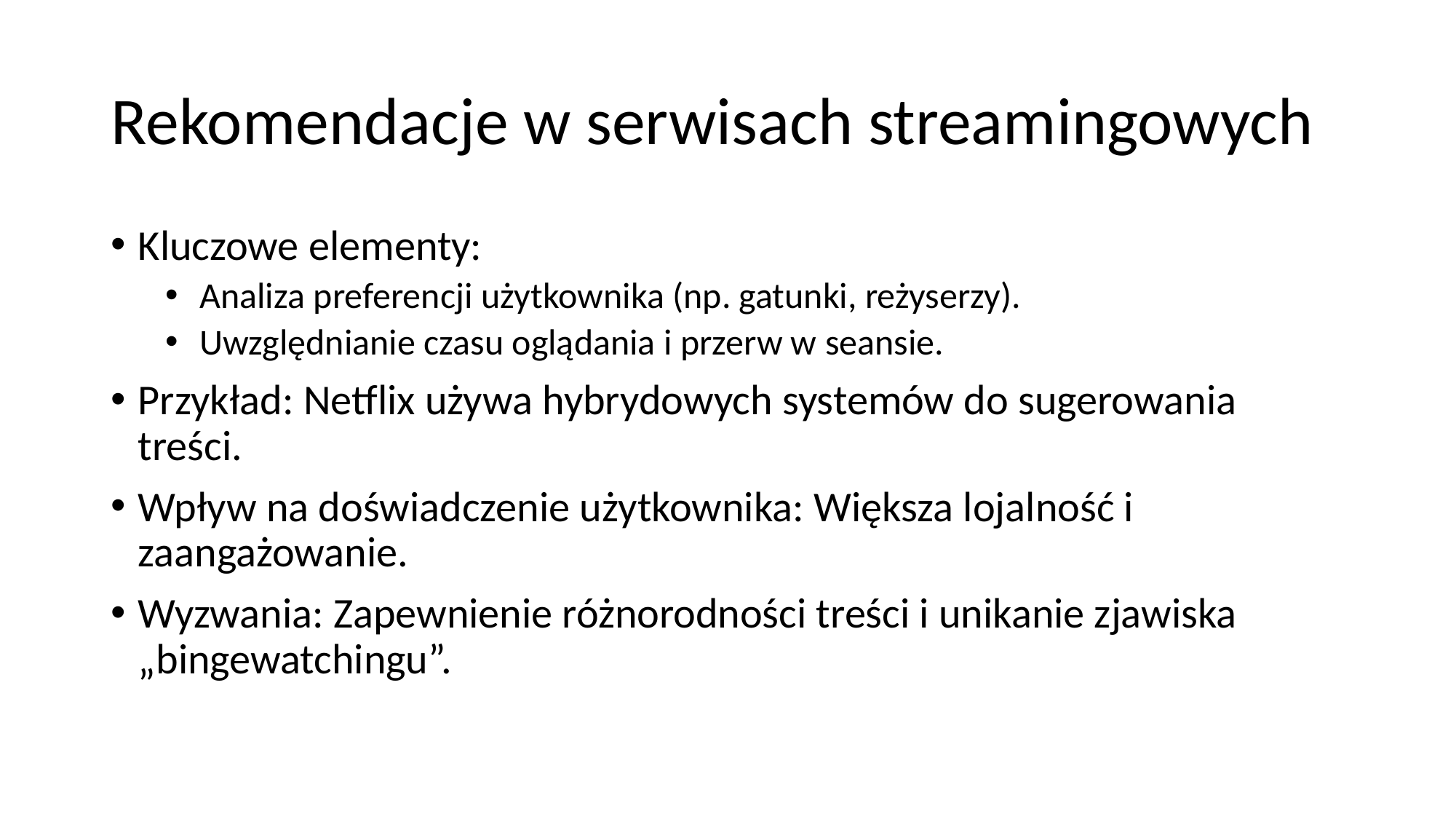

# Rekomendacje w serwisach streamingowych
Kluczowe elementy:
Analiza preferencji użytkownika (np. gatunki, reżyserzy).
Uwzględnianie czasu oglądania i przerw w seansie.
Przykład: Netflix używa hybrydowych systemów do sugerowania treści.
Wpływ na doświadczenie użytkownika: Większa lojalność i zaangażowanie.
Wyzwania: Zapewnienie różnorodności treści i unikanie zjawiska „bingewatchingu”.